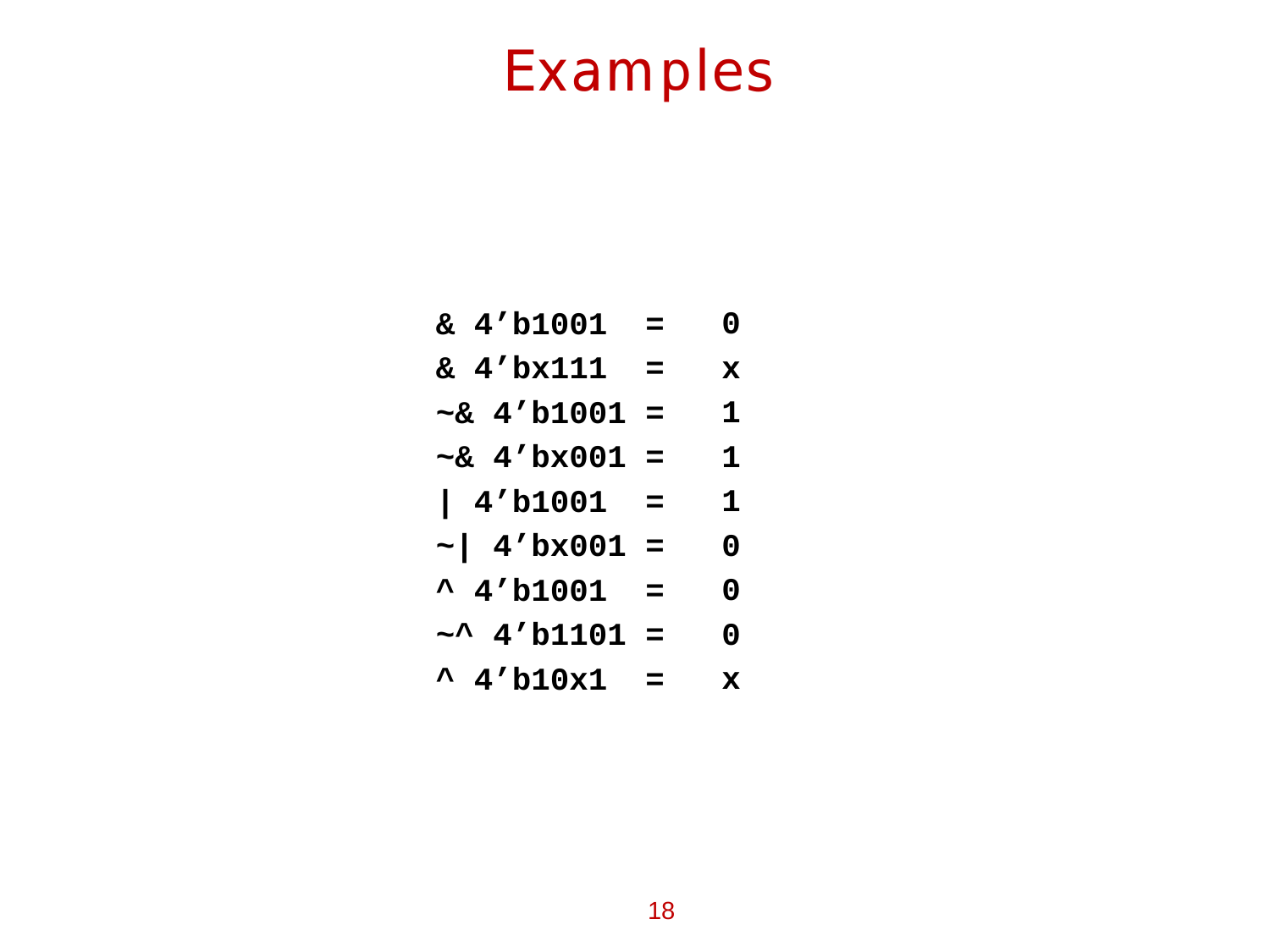

# Examples
& 4’b1001  =
& 4’bx111  =
~& 4’b1001 =
~& 4’bx001 =
| 4’b1001  =
~| 4’bx001 =
^ 4’b1001  =
~^ 4’b1101 =
^ 4’b10x1  =
0
x
1
1
1
0
0
0
x
18